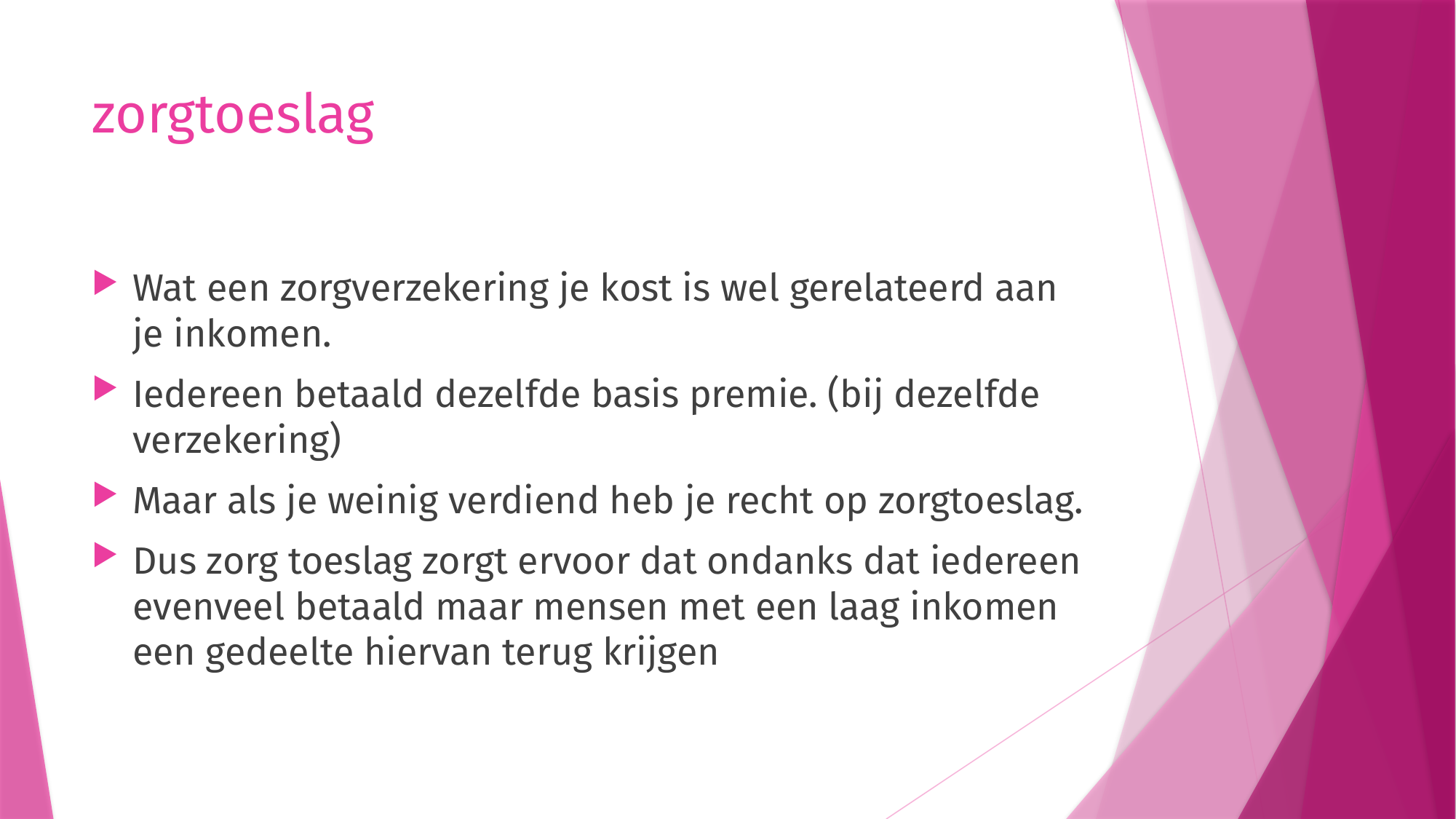

# zorgtoeslag
Wat een zorgverzekering je kost is wel gerelateerd aan je inkomen.
Iedereen betaald dezelfde basis premie. (bij dezelfde verzekering)
Maar als je weinig verdiend heb je recht op zorgtoeslag.
Dus zorg toeslag zorgt ervoor dat ondanks dat iedereen evenveel betaald maar mensen met een laag inkomen een gedeelte hiervan terug krijgen